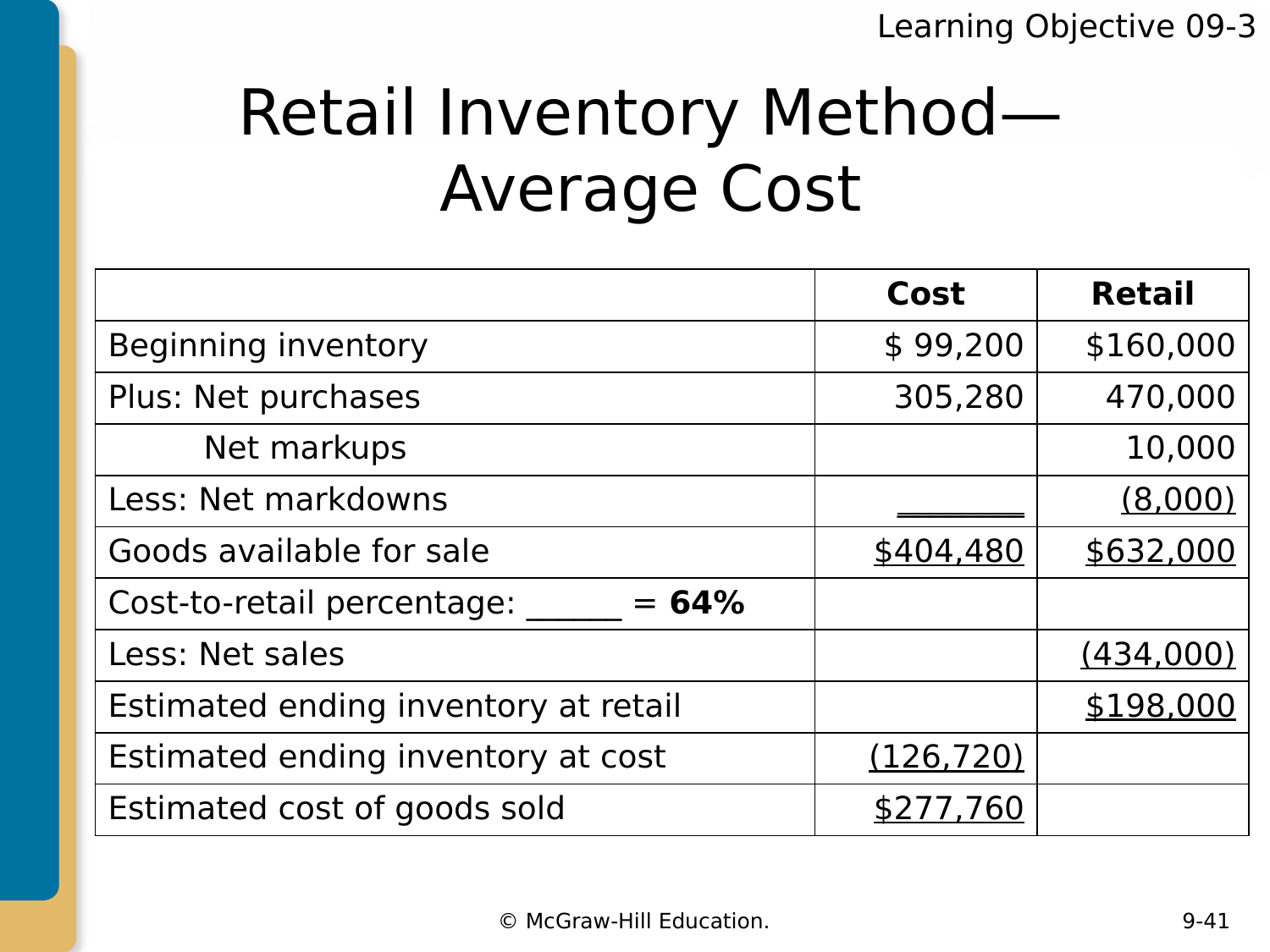

Learning Objective 09-3
# Retail Inventory Method—Average Cost
|  | Cost | Retail |
| --- | --- | --- |
| Beginning inventory | $ 99,200 | $160,000 |
| Plus: Net purchases | 305,280 | 470,000 |
| Net markups |  | 10,000 |
| Less: Net markdowns | \_\_\_\_\_\_\_\_ | (8,000) |
| Goods available for sale | $404,480 | $632,000 |
| Cost-to-retail percentage: \_\_\_\_\_\_ = 64% |  |  |
| Less: Net sales |  | (434,000) |
| Estimated ending inventory at retail |  | $198,000 |
| Estimated ending inventory at cost | (126,720) |  |
| Estimated cost of goods sold | $277,760 |  |